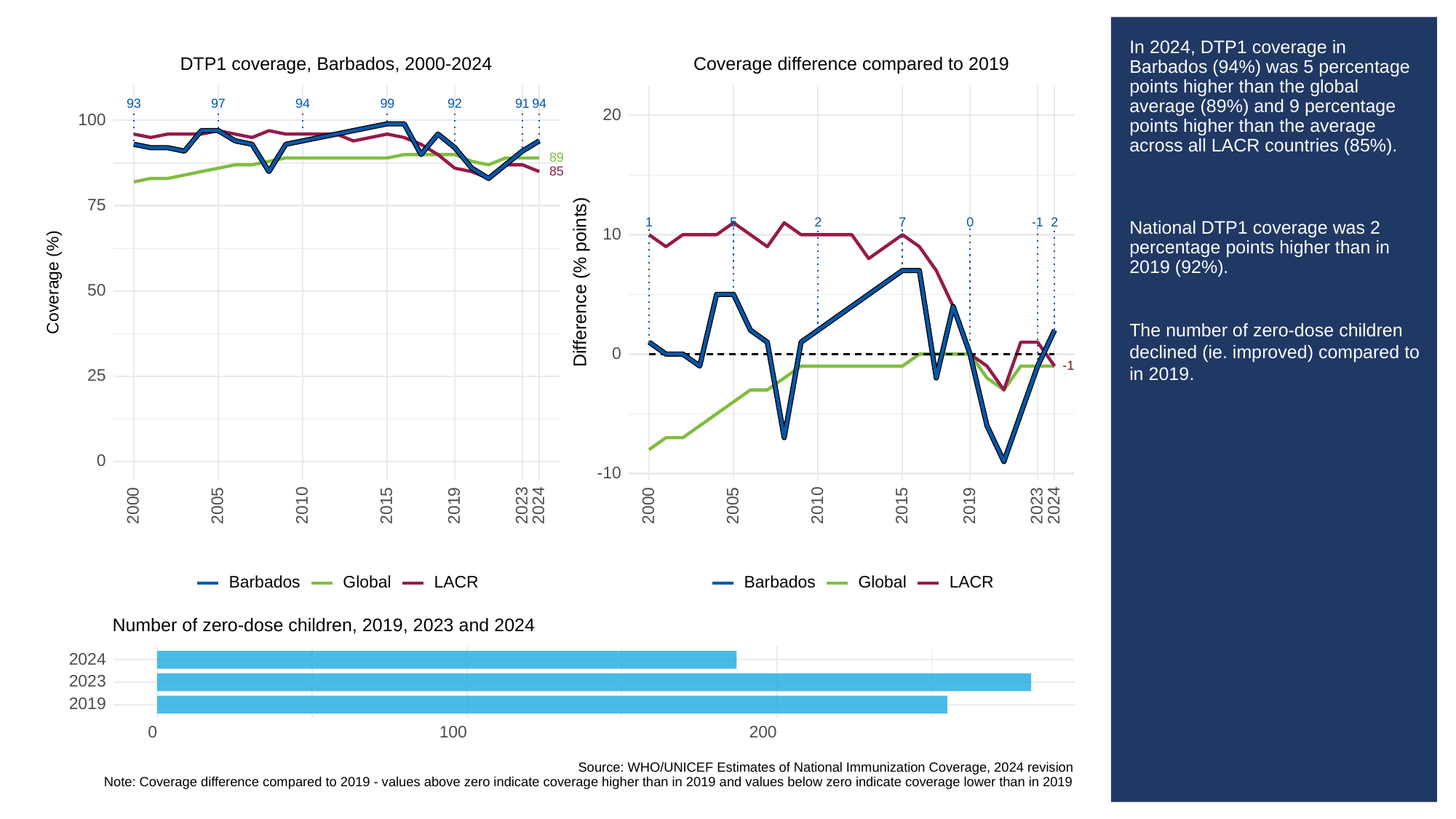

# In 2024, DTP1 coverage in Barbados (94%) was 5 percentage points higher than the global average (89%) and 9 percentage points higher than the average across all LACR countries (85%).

National DTP1 coverage was 2 percentage points higher than in 2019 (92%).

The number of zero-dose children declined (ie. improved) compared to in 2019.

Coverage difference compared to 2019
DTP1 coverage, Barbados, 2000-2024

93
97
94
99
92
91
94
20

100

89

85

75

0
1
2
-1
2
5
7

10

Difference (% points)
Coverage (%)
50

0

-1
-1
25

0

-10

2023
2023
2000
2005
2010
2015
2019
2024
2000
2005
2010
2015
2019
2024
Global
LACR
Global
LACR
Barbados
Barbados

Number of zero-dose children, 2019, 2023 and 2024

2024

2023

2019

0
100
200
Source: WHO/UNICEF Estimates of National Immunization Coverage, 2024 revision
Note: Coverage difference compared to 2019 - values above zero indicate coverage higher than in 2019 and values below zero indicate coverage lower than in 2019